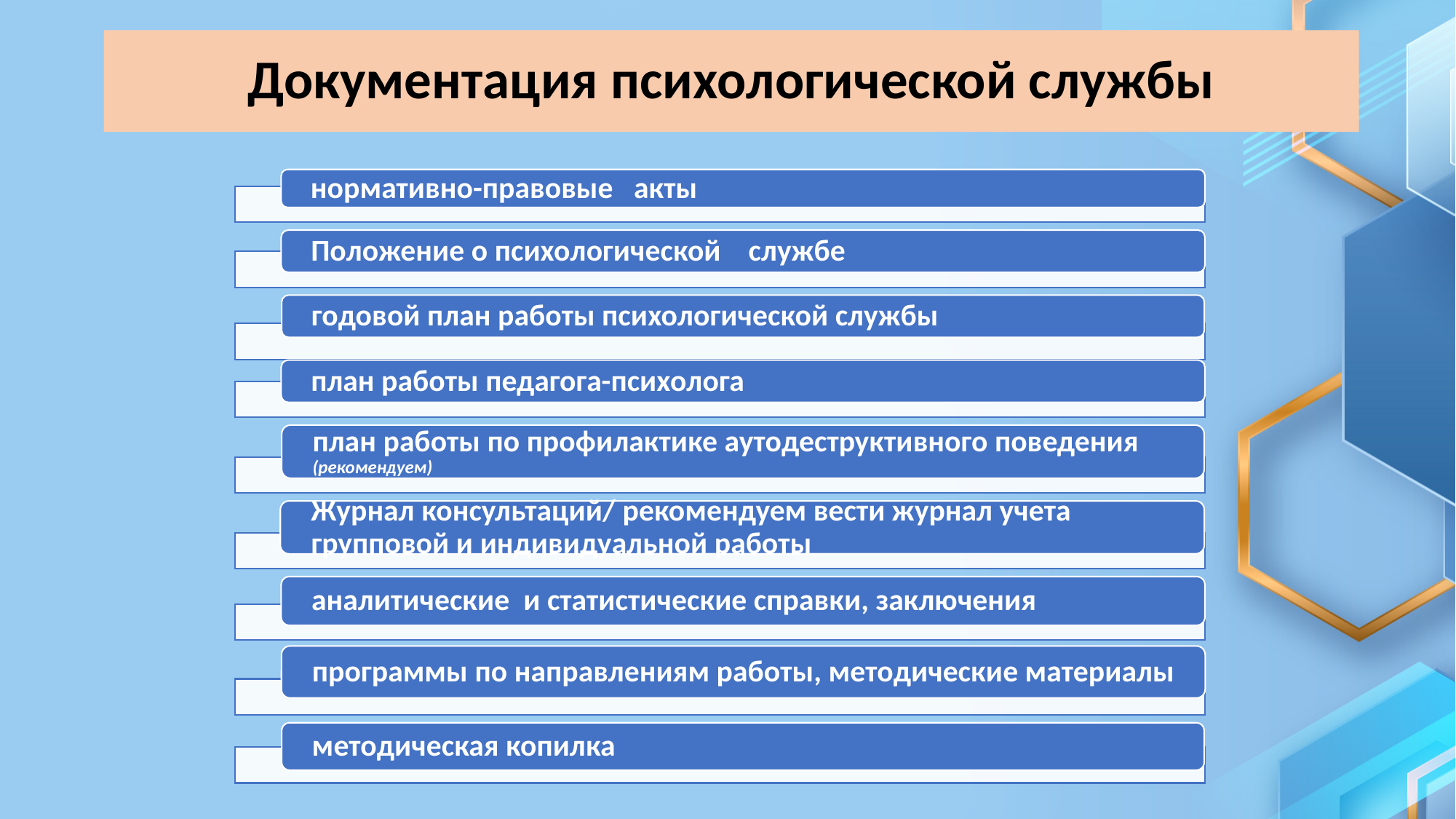

# Документация психологической службы
нормативно-правовые   акты
Положение о психологической    службе
годовой план работы психологической службы
план работы педагога-психолога
план работы по профилактике аутодеструктивного поведения (рекомендуем)
Журнал консультаций/ рекомендуем вести журнал учета групповой и индивидуальной работы
аналитические  и статистические справки, заключения
программы по направлениям работы, методические материалы
методическая копилка